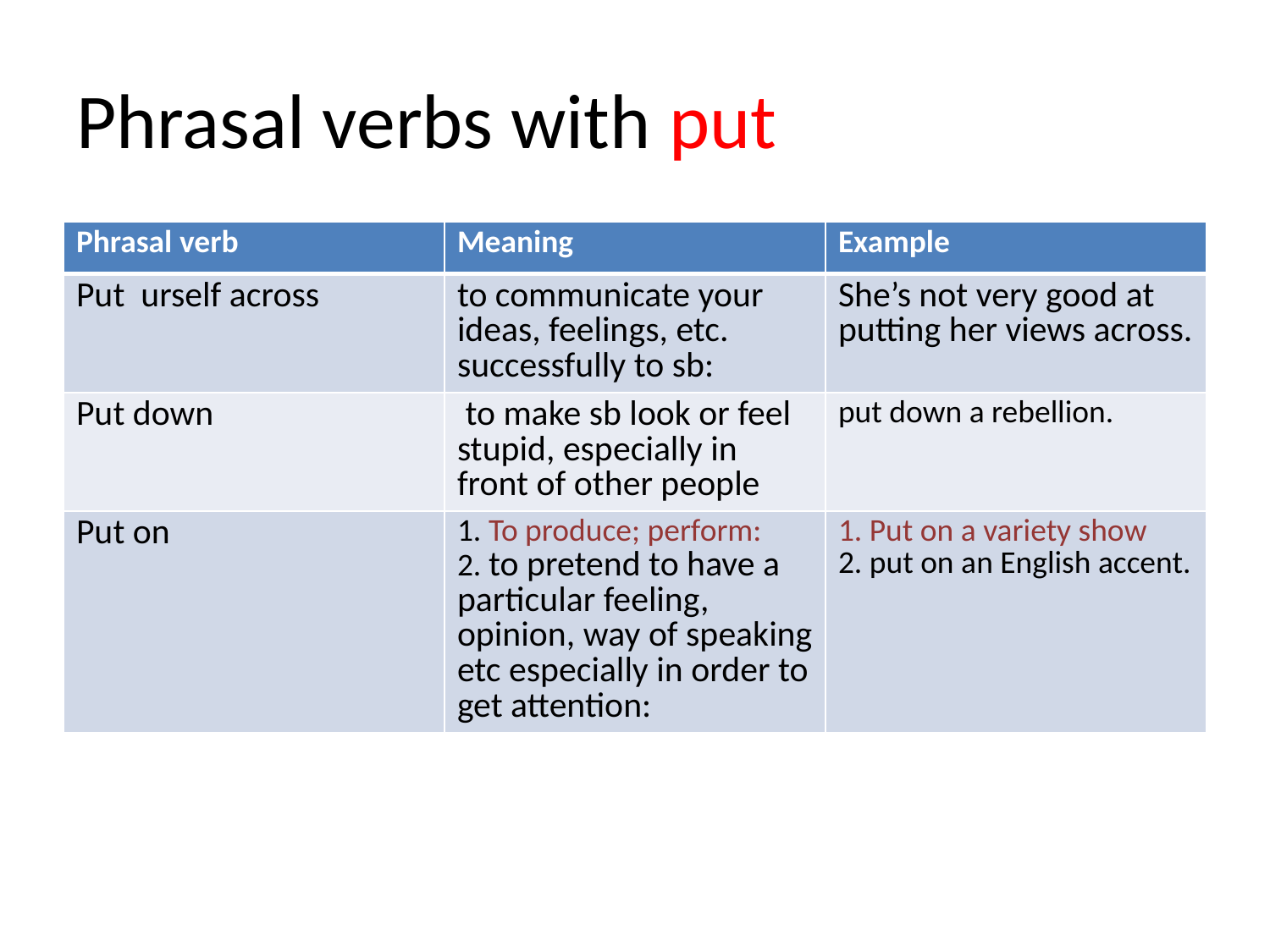

# Phrasal verbs with put
| Phrasal verb | Meaning | Example |
| --- | --- | --- |
| Put urself across | to communicate your ideas, feelings, etc. successfully to sb: | She’s not very good at putting her views across. |
| Put down | to make sb look or feel stupid, especially in front of other people | put down a rebellion. |
| Put on | 1. To produce; perform: 2. to pretend to have a particular feeling, opinion, way of speaking etc especially in order to get attention: | 1. Put on a variety show 2. put on an English accent. |